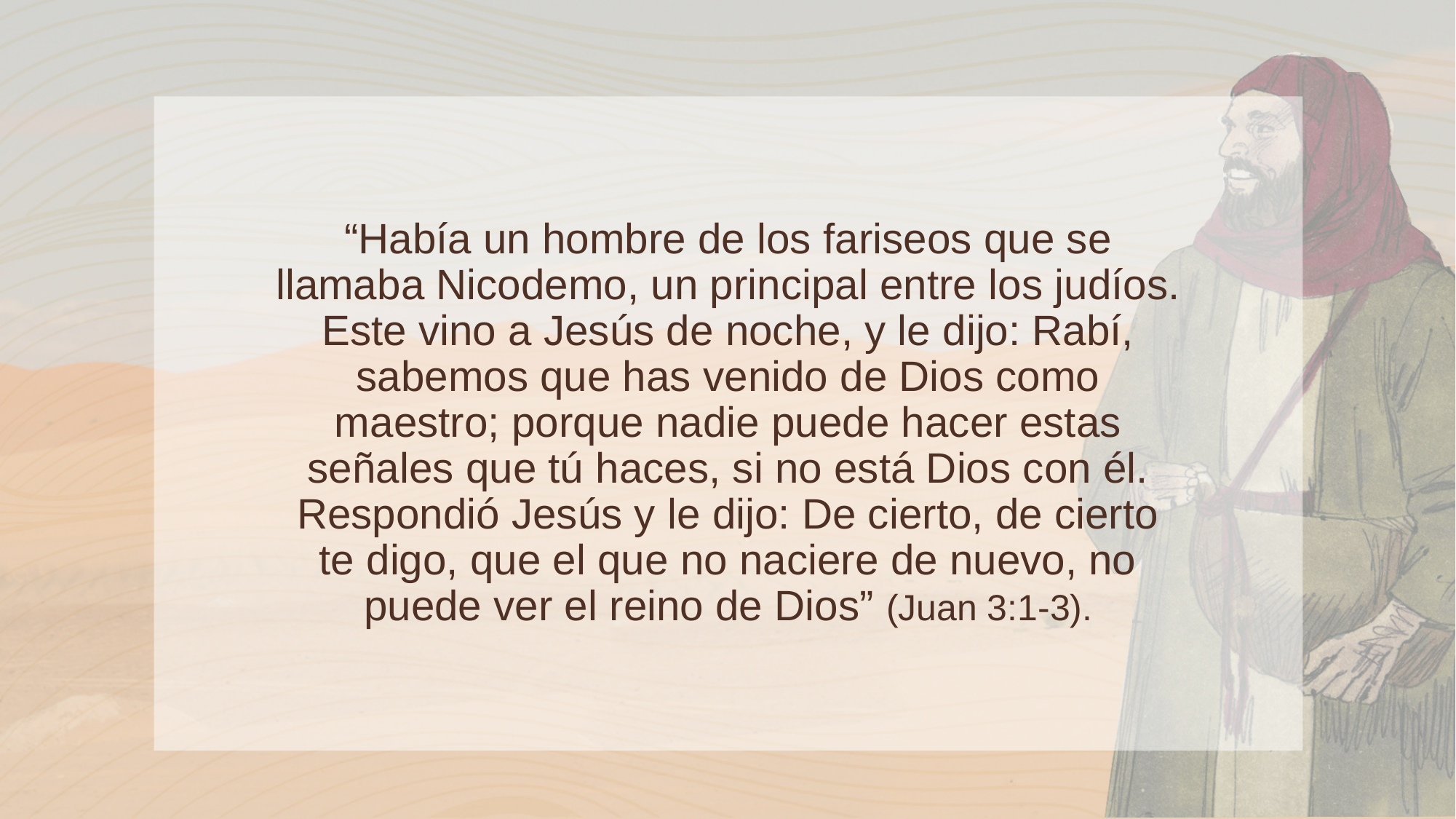

“Había un hombre de los fariseos que se llamaba Nicodemo, un principal entre los judíos. Este vino a Jesús de noche, y le dijo: Rabí, sabemos que has venido de Dios como maestro; porque nadie puede hacer estas señales que tú haces, si no está Dios con él. Respondió Jesús y le dijo: De cierto, de cierto te digo, que el que no naciere de nuevo, no puede ver el reino de Dios” (Juan 3:1-3).